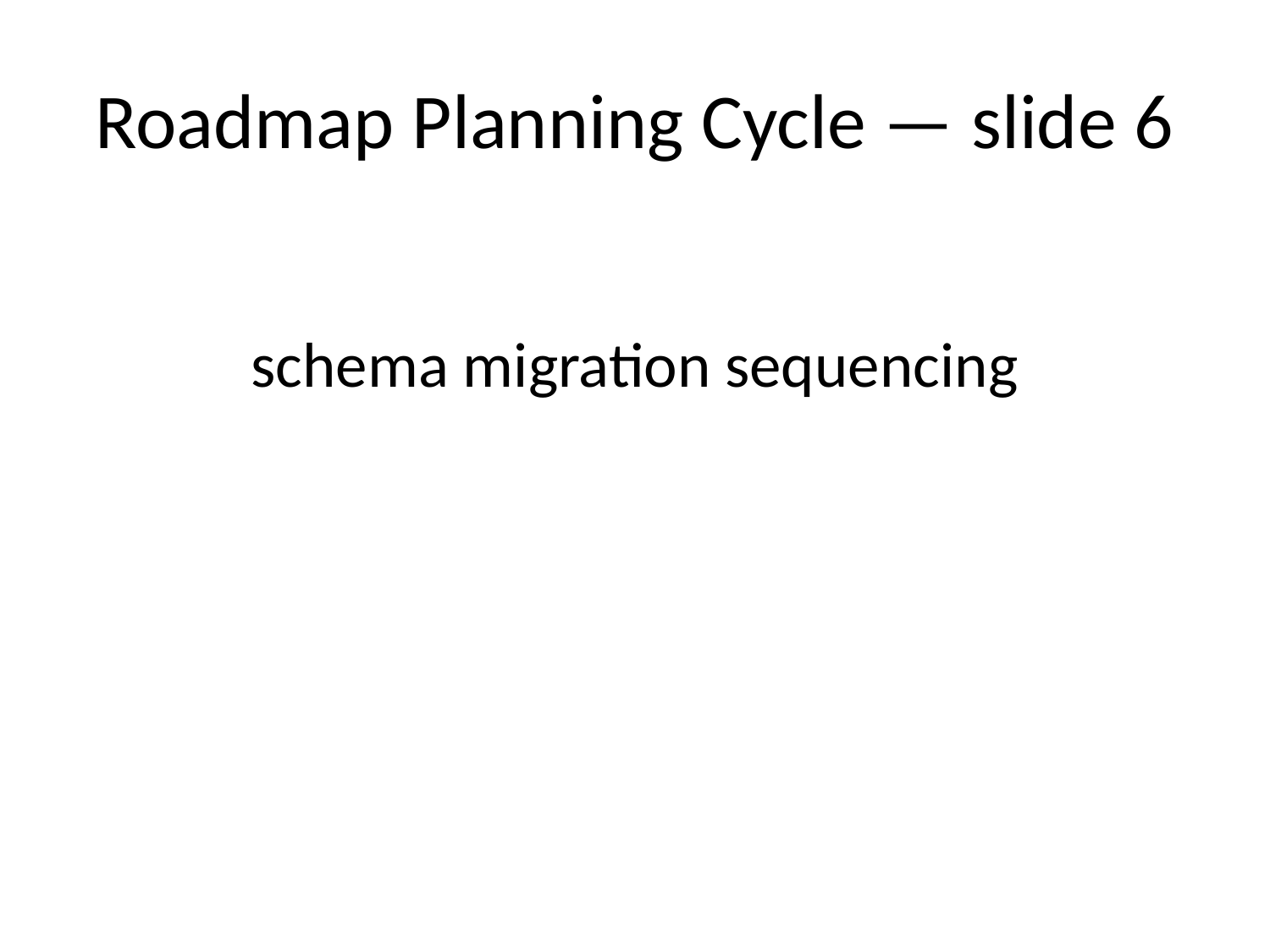

# Roadmap Planning Cycle — slide 6
schema migration sequencing